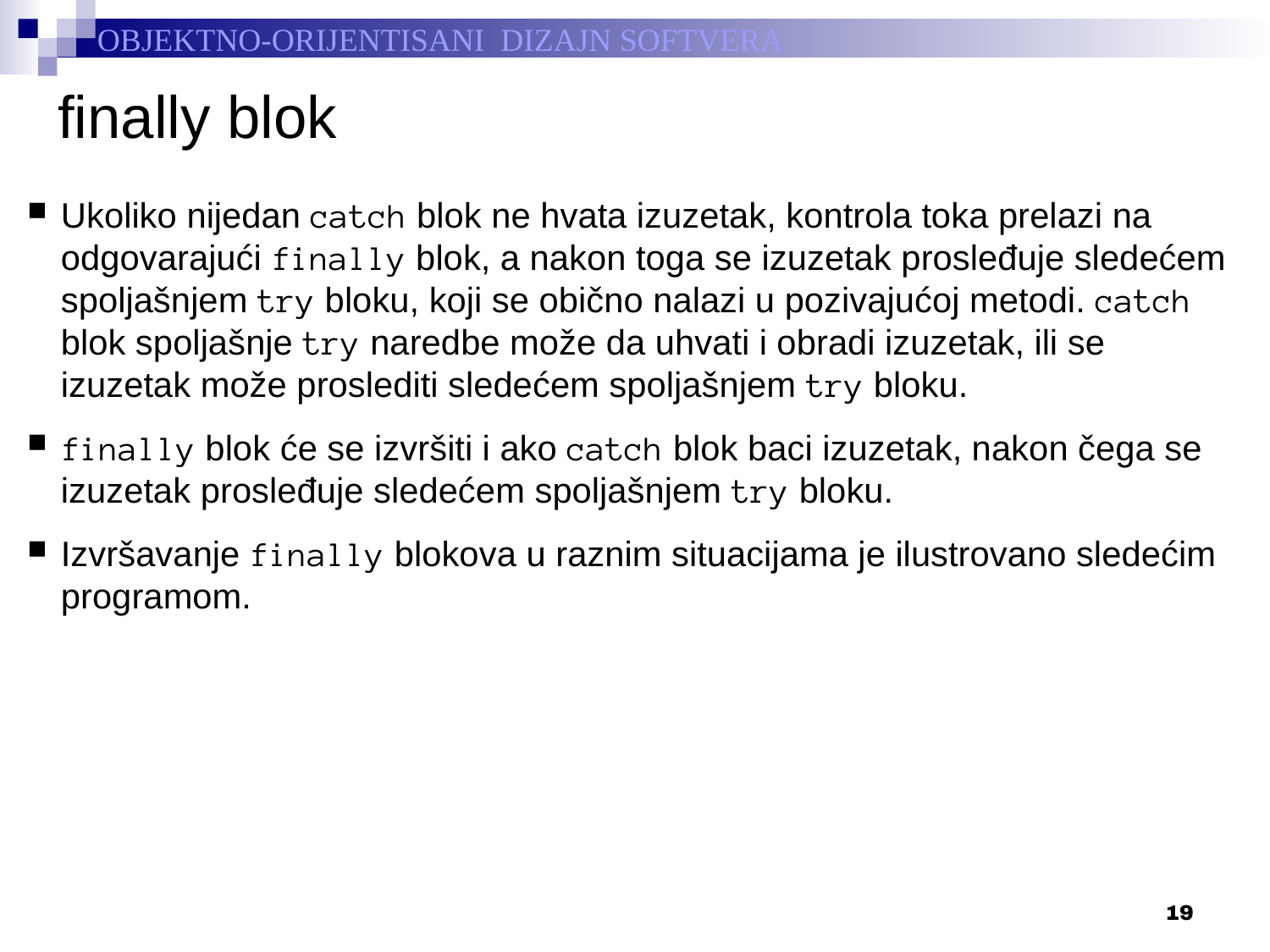

# finally blok
Ukoliko nijedan catch blok ne hvata izuzetak, kontrola toka prelazi na odgovarajući finally blok, a nakon toga se izuzetak prosleđuje sledećem spoljašnjem try bloku, koji se obično nalazi u pozivajućoj metodi. catch blok spoljašnje try naredbe može da uhvati i obradi izuzetak, ili se izuzetak može proslediti sledećem spoljašnjem try bloku.
finally blok će se izvršiti i ako catch blok baci izuzetak, nakon čega se izuzetak prosleđuje sledećem spoljašnjem try bloku.
Izvršavanje finally blokova u raznim situacijama je ilustrovano sledećim programom.
19